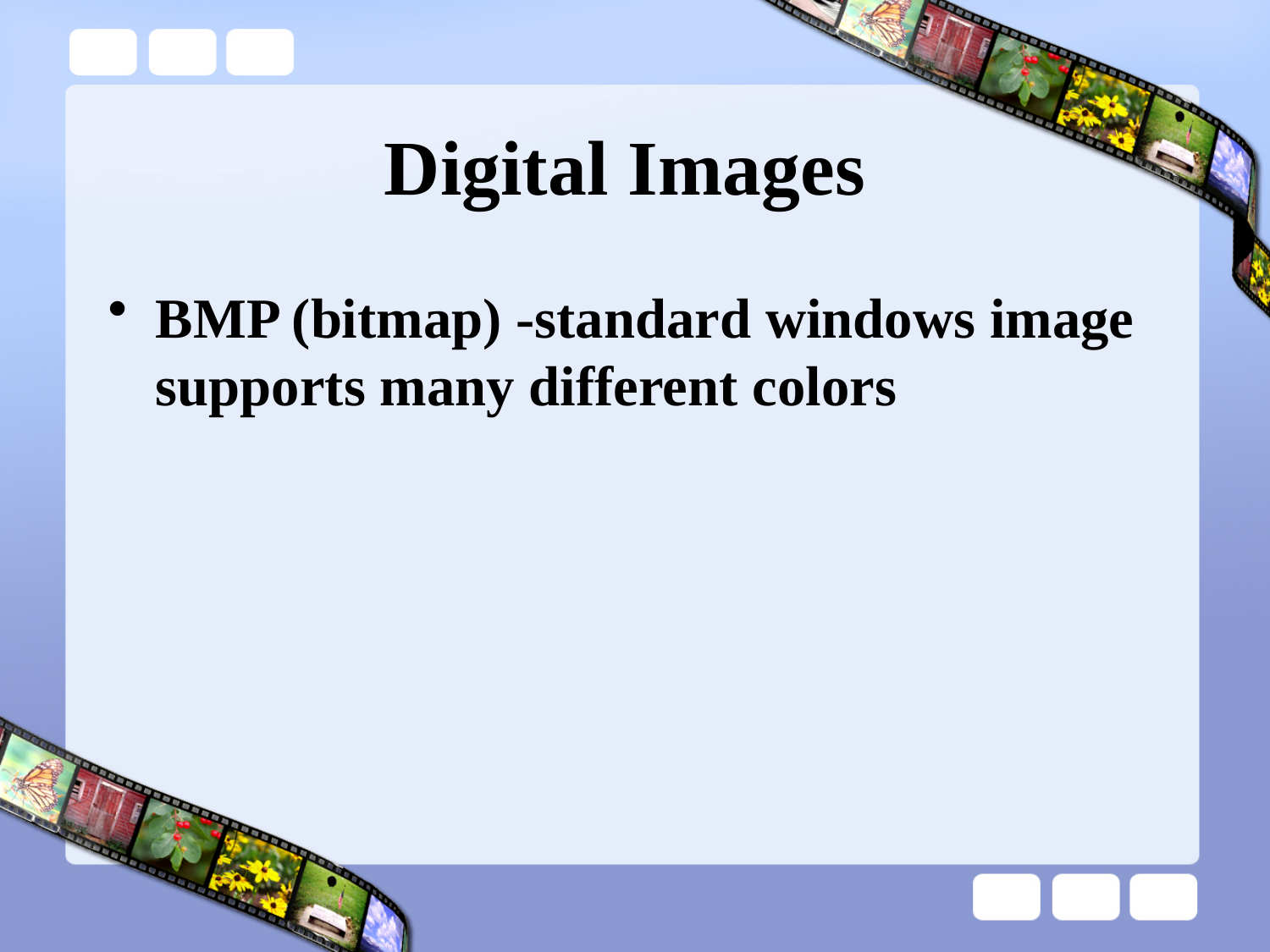

# Digital Images
BMP (bitmap) -standard windows image supports many different colors